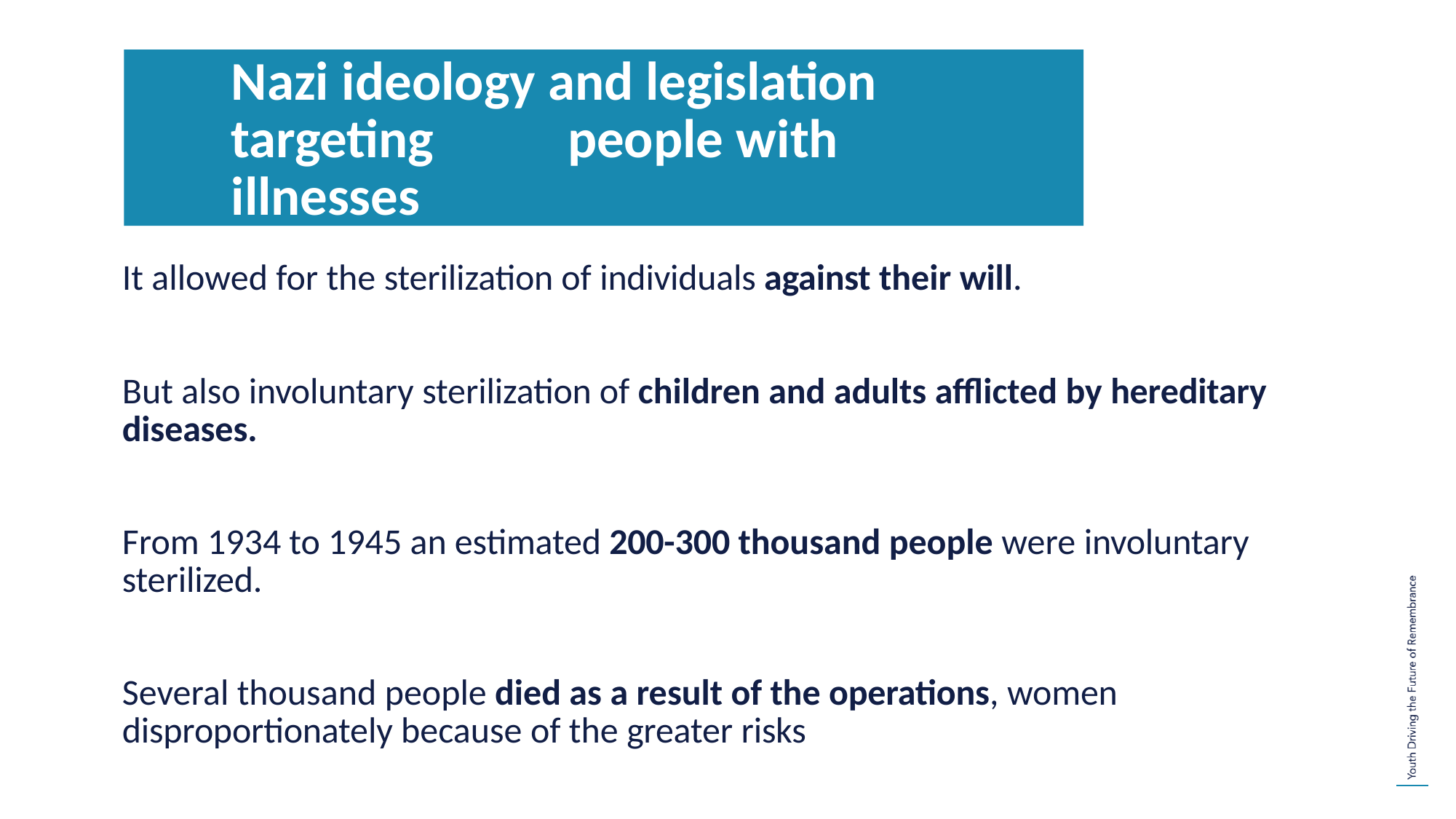

# Nazi ideology and legislation targeting	people with illnesses
It allowed for the sterilization of individuals against their will.

But also involuntary sterilization of children and adults afflicted by hereditary diseases.

From 1934 to 1945 an estimated 200-300 thousand people were involuntary sterilized.

Several thousand people died as a result of the operations, women disproportionately because of the greater risks